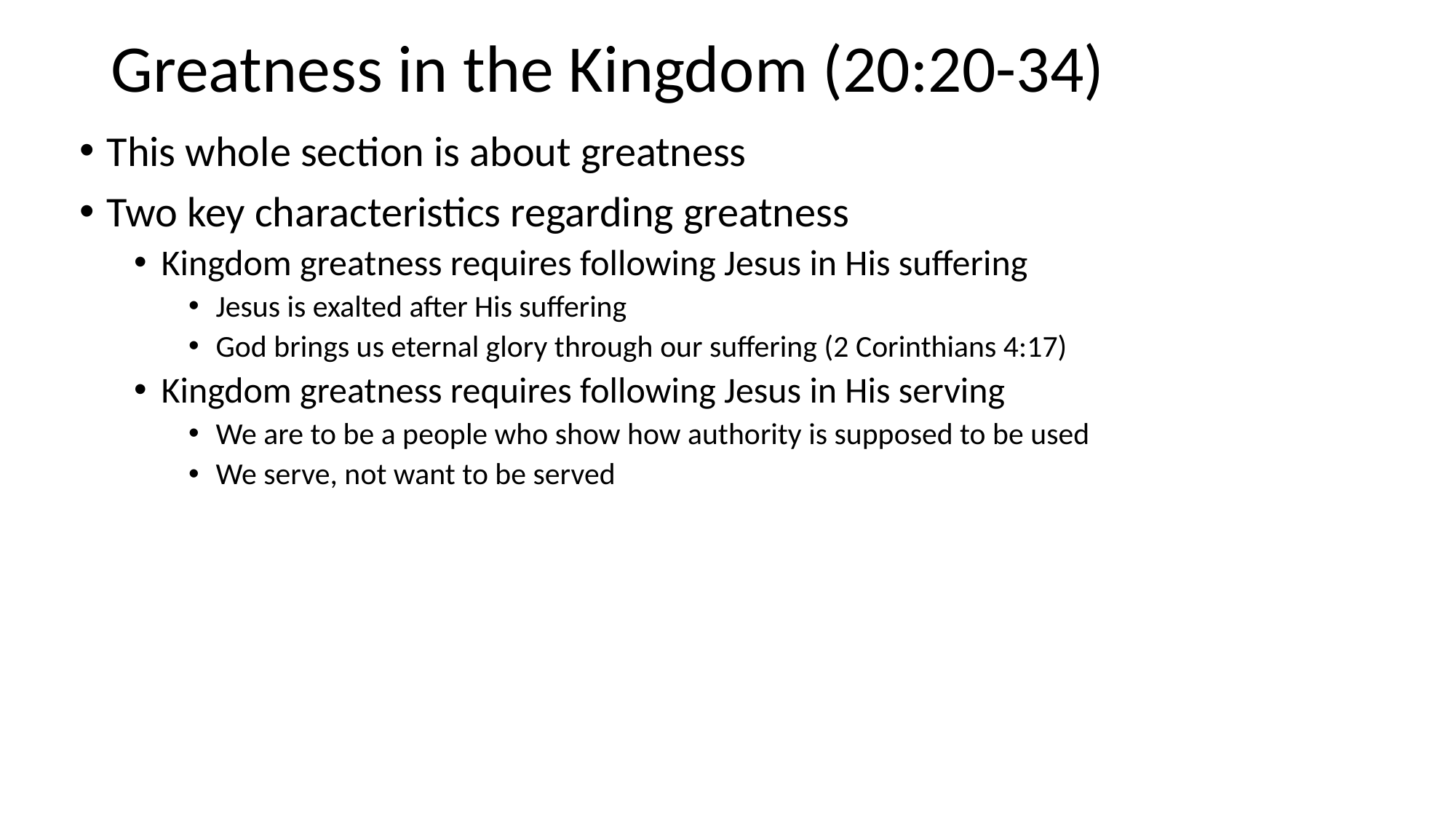

# Greatness in the Kingdom (20:20-34)
This whole section is about greatness
Two key characteristics regarding greatness
Kingdom greatness requires following Jesus in His suffering
Jesus is exalted after His suffering
God brings us eternal glory through our suffering (2 Corinthians 4:17)
Kingdom greatness requires following Jesus in His serving
We are to be a people who show how authority is supposed to be used
We serve, not want to be served